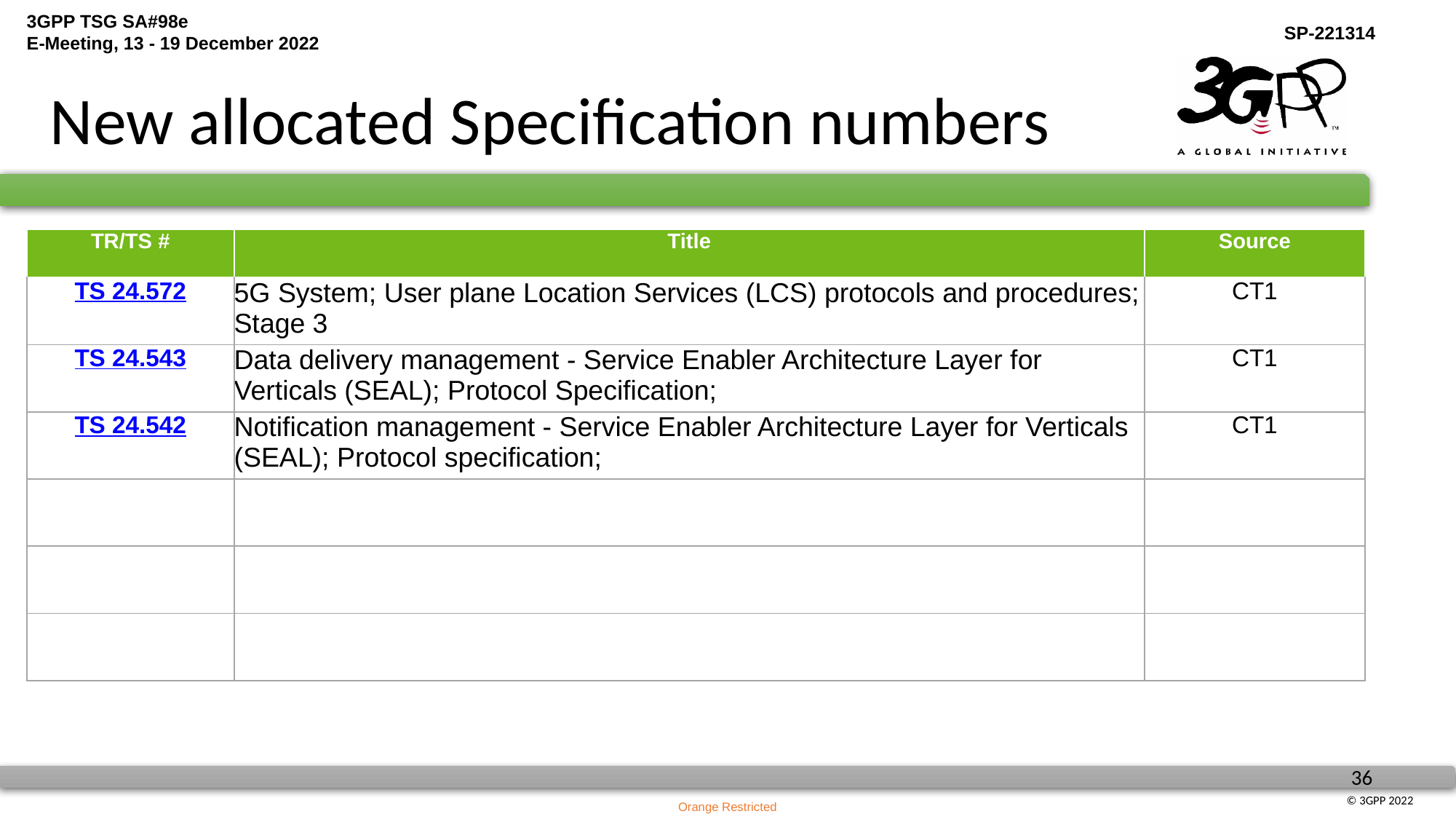

# New allocated Specification numbers
| TR/TS # | Title | Source |
| --- | --- | --- |
| TS 24.572 | 5G System; User plane Location Services (LCS) protocols and procedures; Stage 3 | CT1 |
| TS 24.543 | Data delivery management - Service Enabler Architecture Layer for Verticals (SEAL); Protocol Specification; | CT1 |
| TS 24.542 | Notification management - Service Enabler Architecture Layer for Verticals (SEAL); Protocol specification; | CT1 |
|  |  |  |
|  |  |  |
|  |  |  |